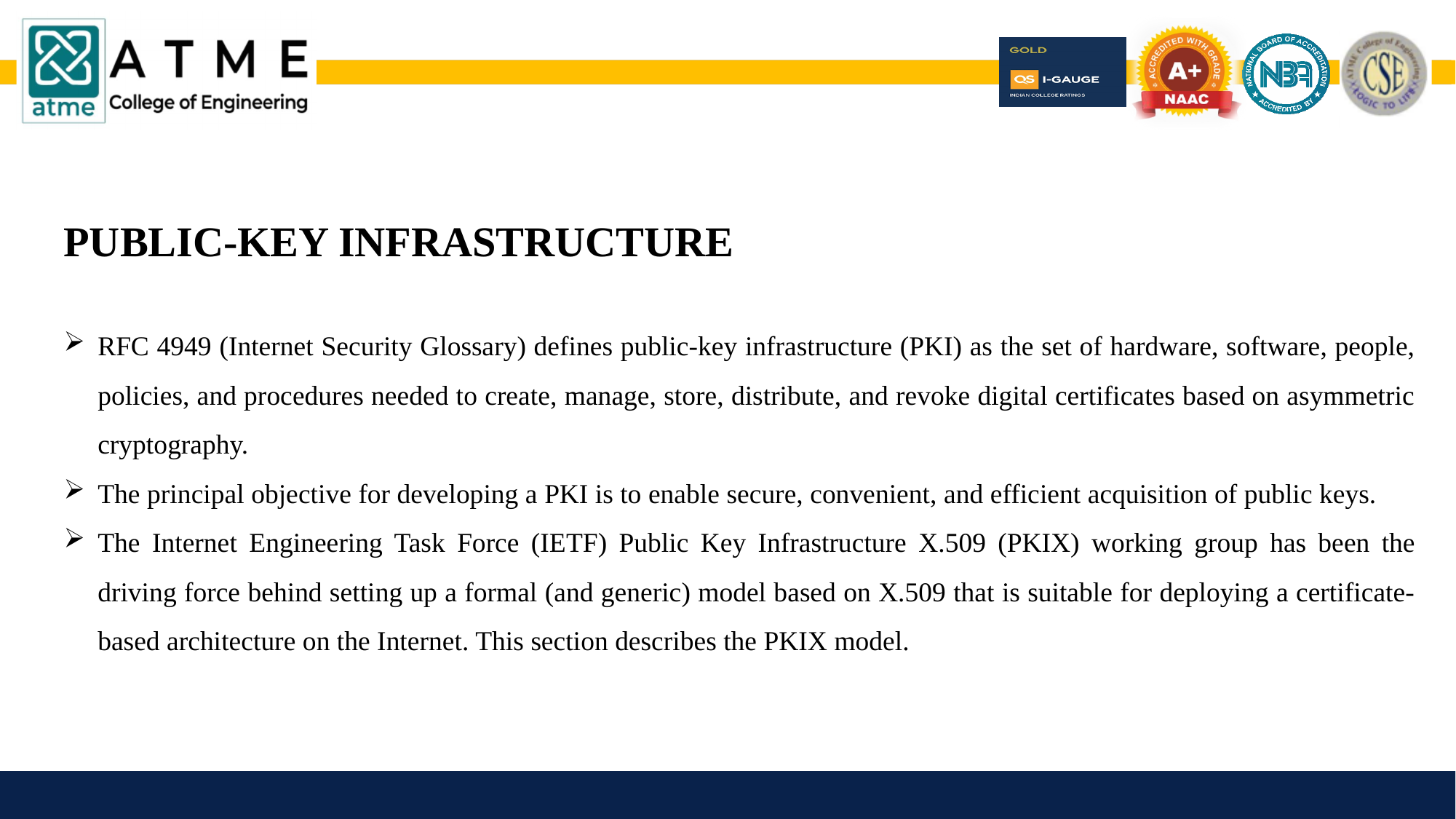

PUBLIC-KEY INFRASTRUCTURE
RFC 4949 (Internet Security Glossary) defines public-key infrastructure (PKI) as the set of hardware, software, people, policies, and procedures needed to create, manage, store, distribute, and revoke digital certificates based on asymmetric cryptography.
The principal objective for developing a PKI is to enable secure, convenient, and efficient acquisition of public keys.
The Internet Engineering Task Force (IETF) Public Key Infrastructure X.509 (PKIX) working group has been the driving force behind setting up a formal (and generic) model based on X.509 that is suitable for deploying a certificate-based architecture on the Internet. This section describes the PKIX model.